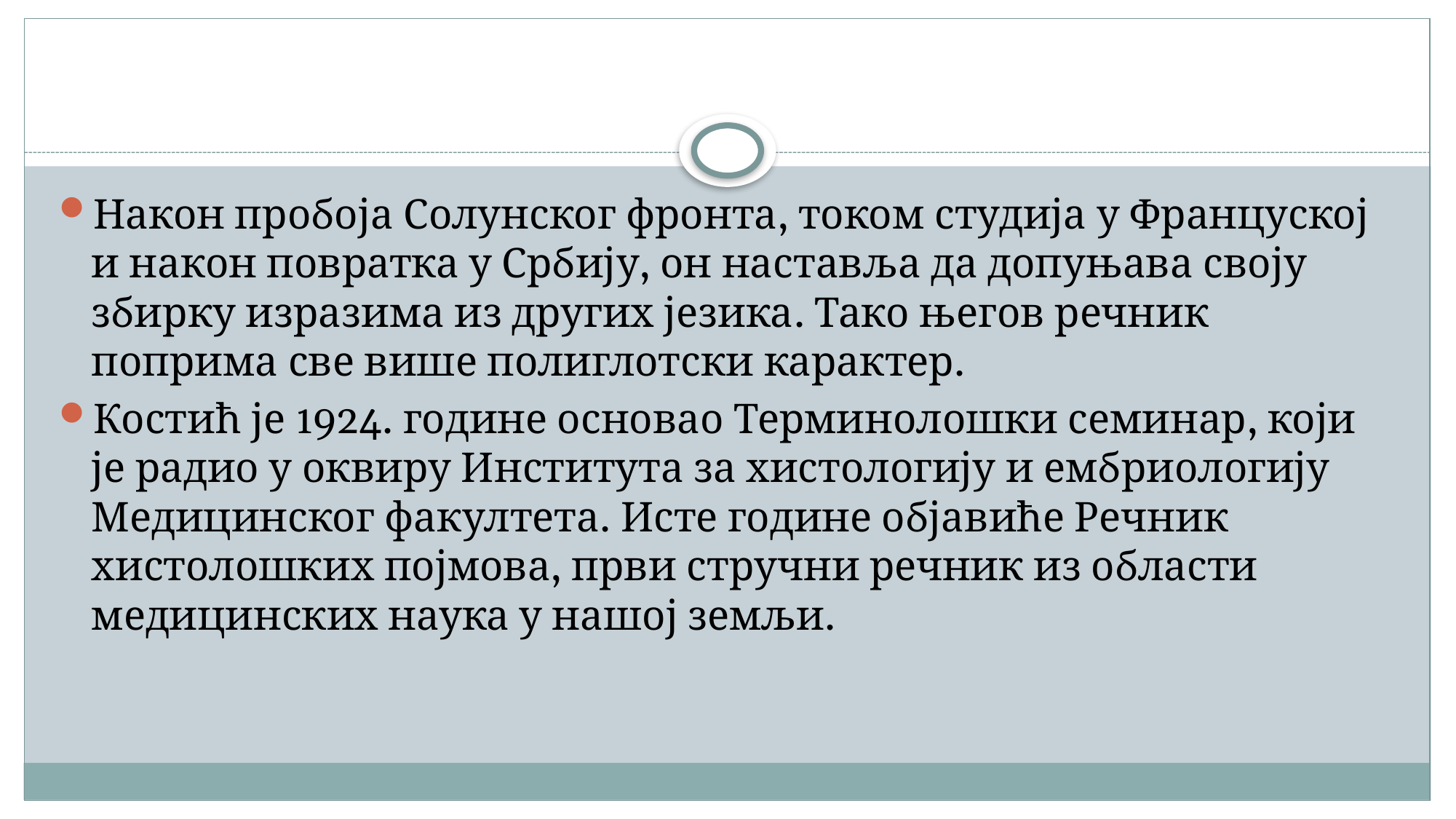

#
Након пробоја Солунског фронта, током студија у Француској и након повратка у Србију, он наставља да допуњава своју збирку изразима из других језика. Тако његов речник поприма све више полиглотски карактер.
Костић је 1924. године основао Терминолошки семинар, који је радио у оквиру Института за хистологију и ембриологију Медицинског факултета. Исте године објавиће Речник хистолошких појмова, први стручни речник из области медицинских наука у нашој земљи.